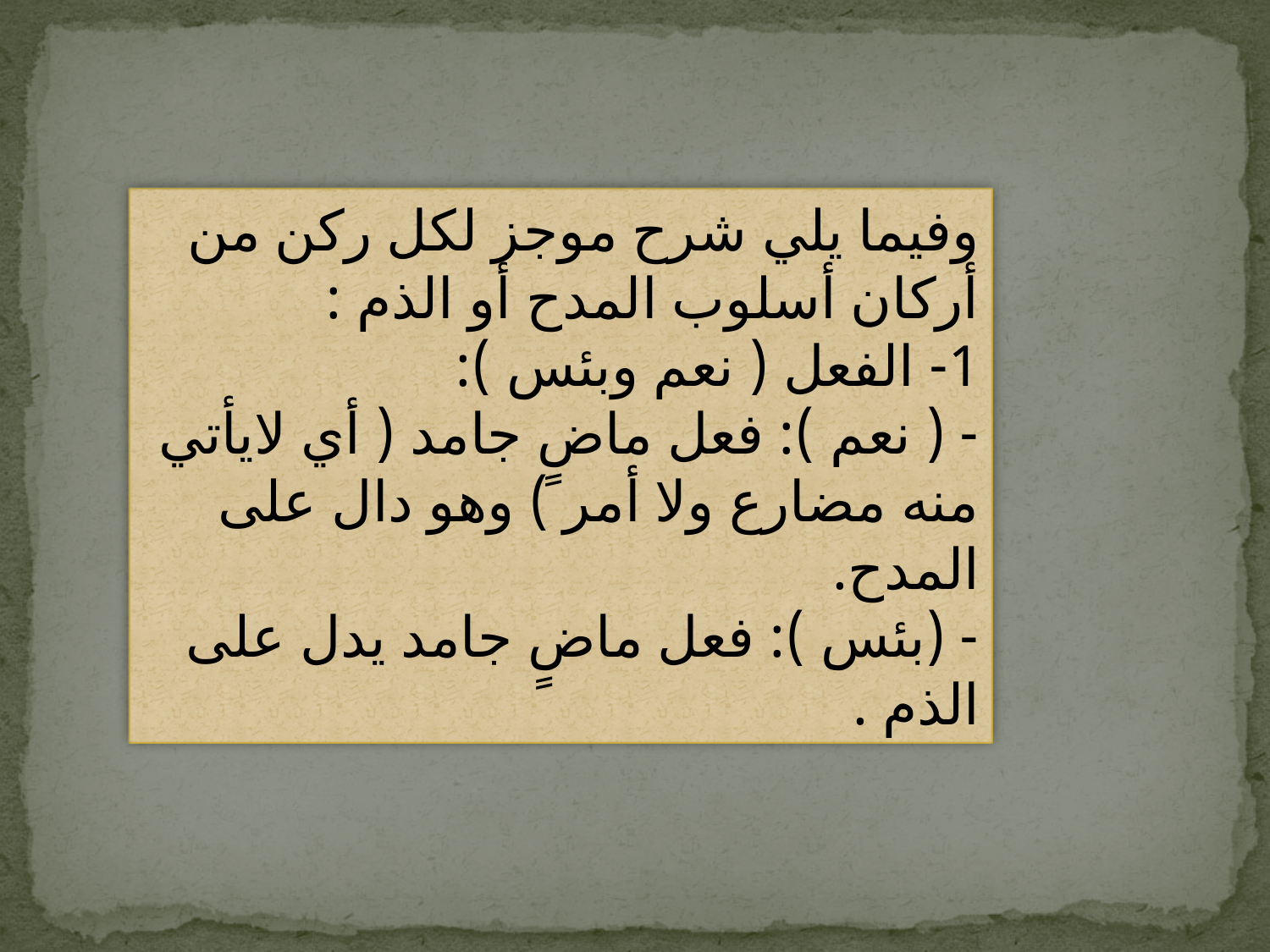

وفيما يلي شرح موجز لكل ركن من أركان أسلوب المدح أو الذم :
1- الفعل ( نعم وبئس ):
- ( نعم ): فعل ماضٍ جامد ( أي لايأتي منه مضارع ولا أمر ) وهو دال على المدح.
- (بئس ): فعل ماضٍ جامد يدل على الذم .